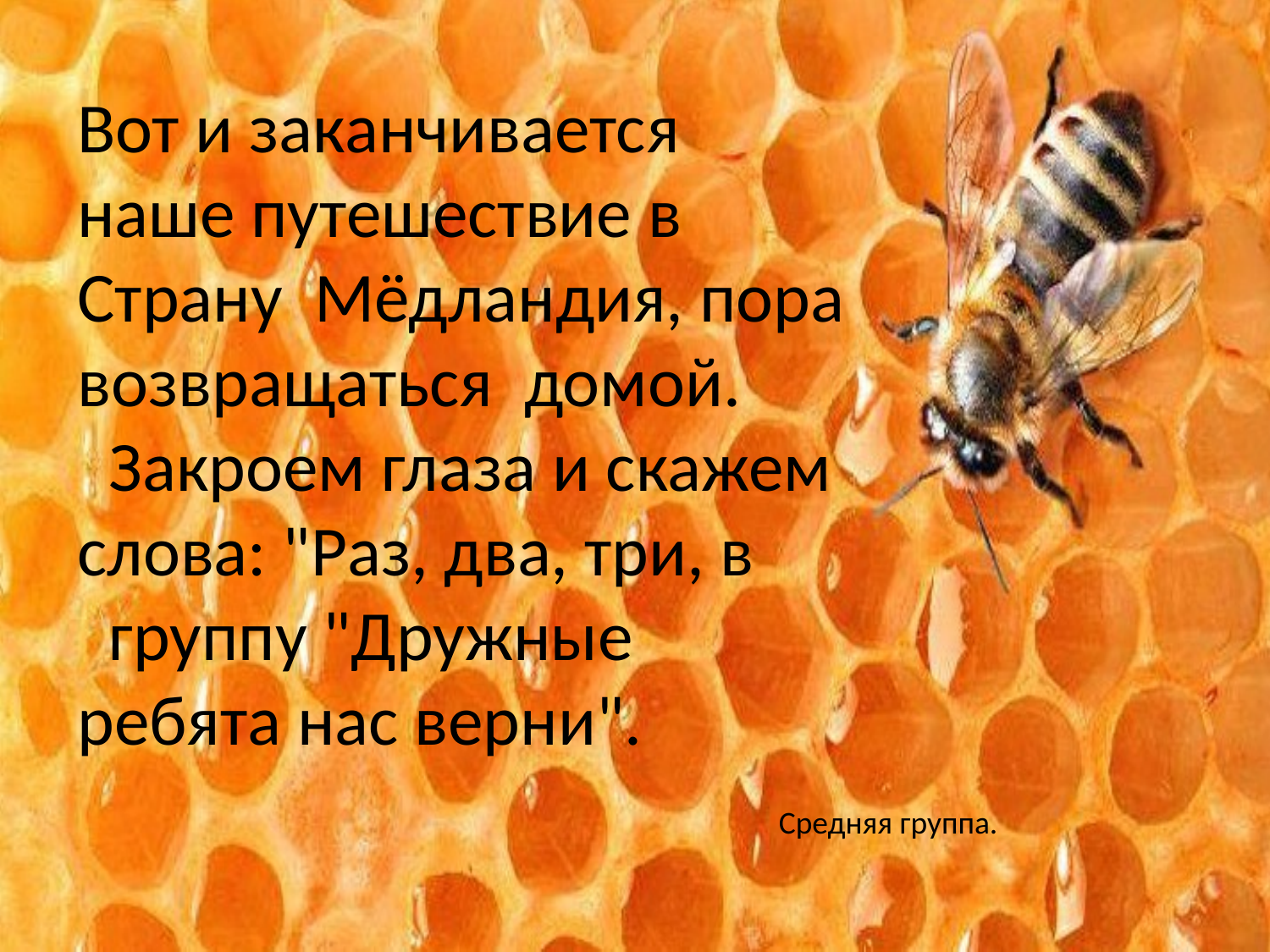

Вот и заканчивается наше путешествие в Страну  Мёдландия, пора возвращаться  домой.
  Закроем глаза и скажем слова: "Раз, два, три, в
  группу "Дружные ребята нас верни".
Средняя группа.